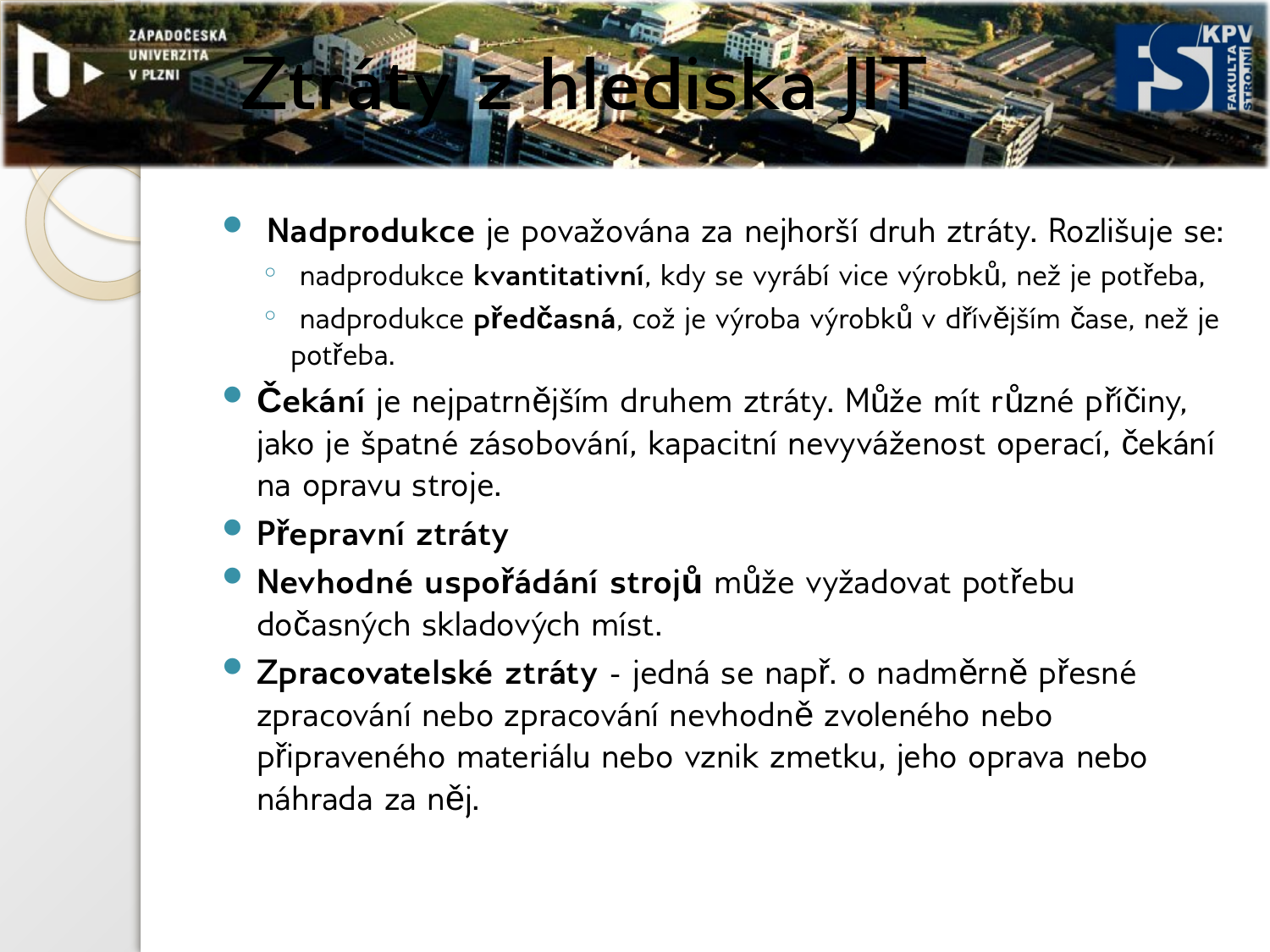

# Ztráty z hlediska JIT
 Nadprodukce je považována za nejhorší druh ztráty. Rozlišuje se:
 nadprodukce kvantitativní, kdy se vyrábí vice výrobků, než je potřeba,
 nadprodukce předčasná, což je výroba výrobků v dřívějším čase, než je potřeba.
Čekání je nejpatrnějším druhem ztráty. Může mít různé příčiny, jako je špatné zásobování, kapacitní nevyváženost operací, čekání na opravu stroje.
Přepravní ztráty
Nevhodné uspořádání strojů může vyžadovat potřebu dočasných skladových míst.
Zpracovatelské ztráty - jedná se např. o nadměrně přesné zpracování nebo zpracování nevhodně zvoleného nebo připraveného materiálu nebo vznik zmetku, jeho oprava nebo náhrada za něj.